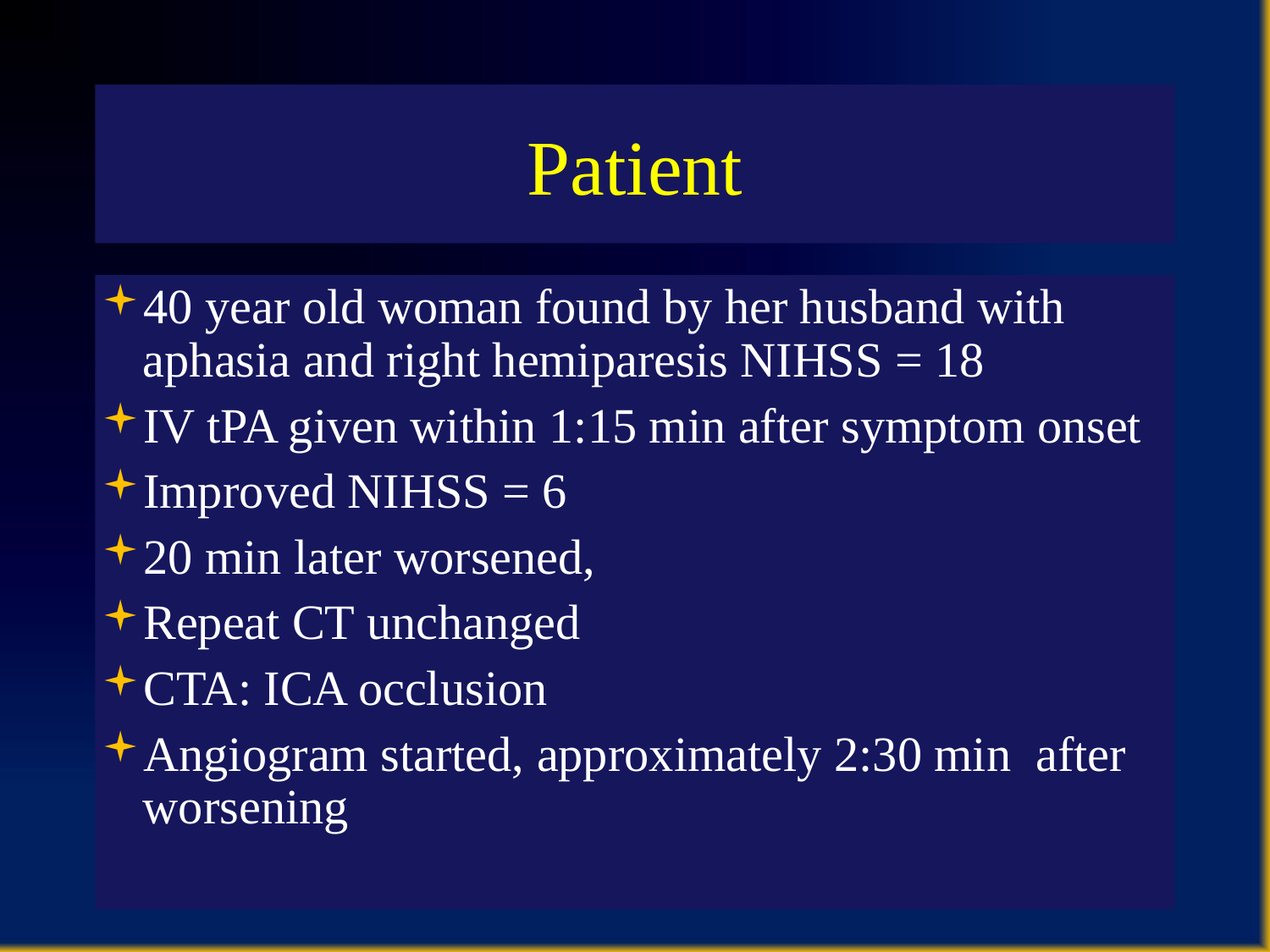

Patient
40 year old woman found by her husband with aphasia and right hemiparesis NIHSS = 18
IV tPA given within 1:15 min after symptom onset
Improved NIHSS = 6
20 min later worsened,
Repeat CT unchanged
CTA: ICA occlusion
Angiogram started, approximately 2:30 min  after  worsening